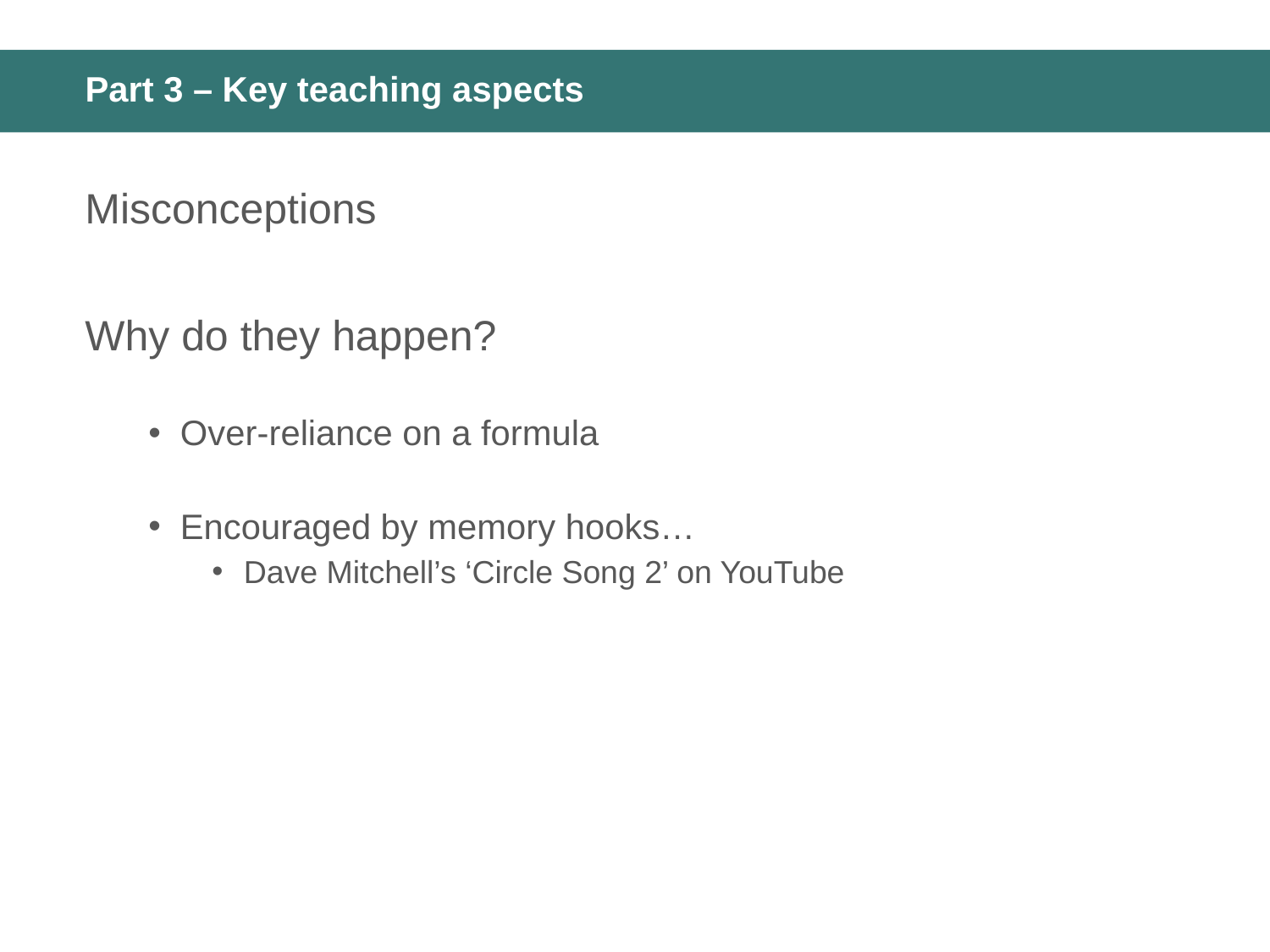

# Part 3 – Key teaching aspects
Misconceptions

Why do they happen?

Over-reliance on a formula

Encouraged by memory hooks…
Dave Mitchell’s ‘Circle Song 2’ on YouTube